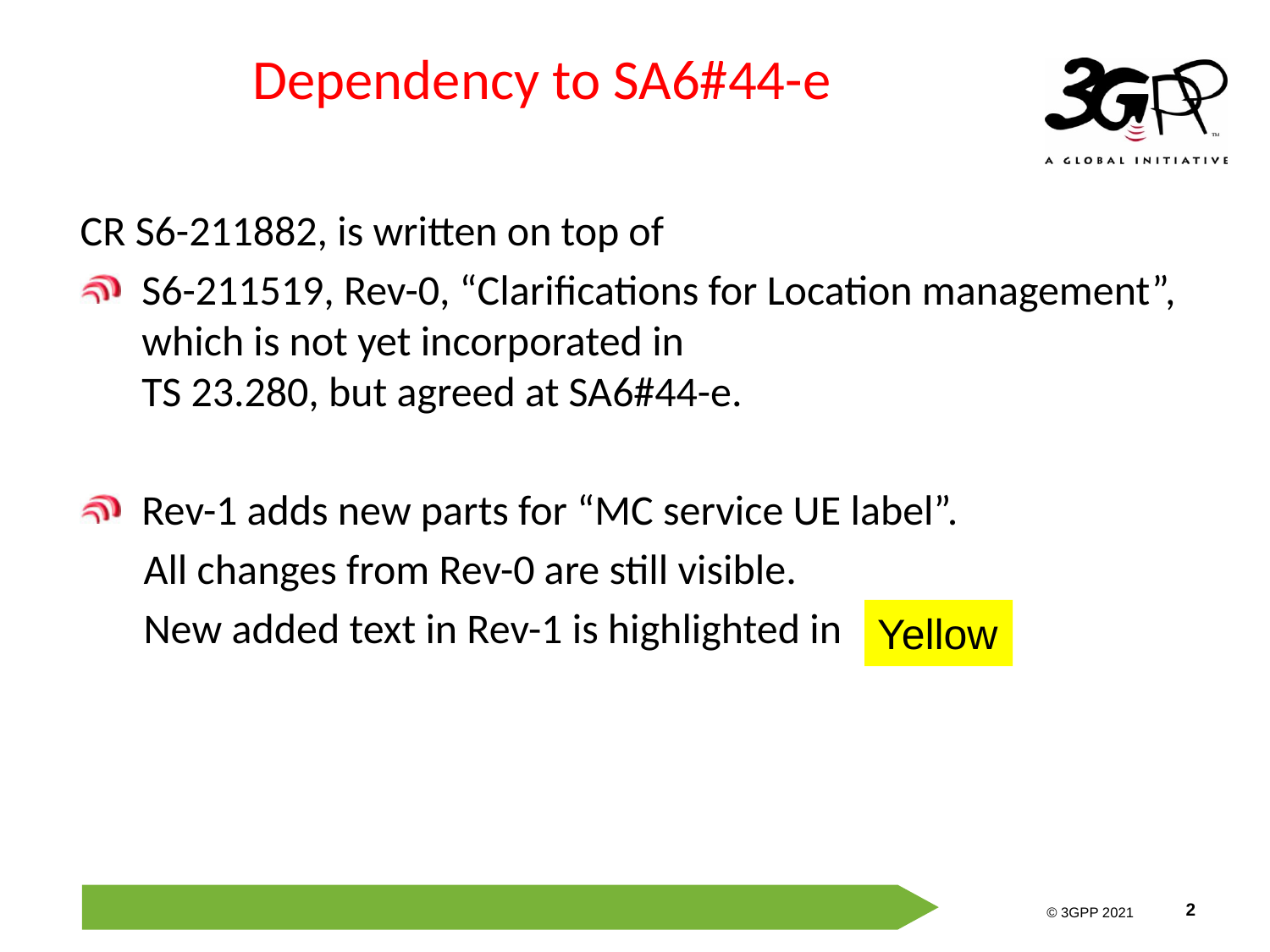

# Dependency to SA6#44-e
CR S6-211882, is written on top of
S6-211519, Rev-0, “Clarifications for Location management”,
which is not yet incorporated in
TS 23.280, but agreed at SA6#44-e.

Rev-1 adds new parts for “MC service UE label”.
All changes from Rev-0 are still visible.
New added text in Rev-1 is highlighted in 	     .

Yellow